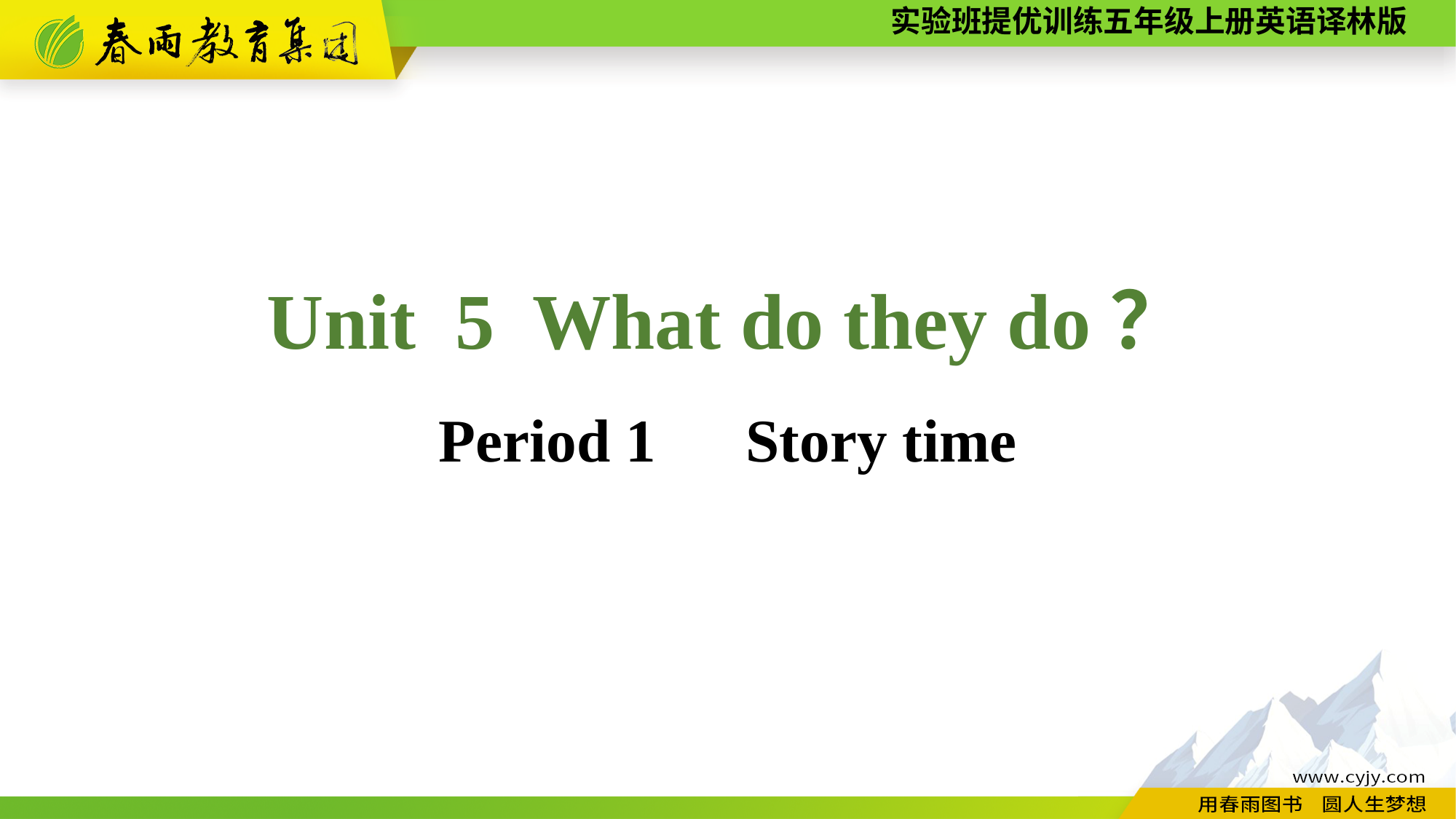

Unit  5  What do they do？
Period 1　Story time